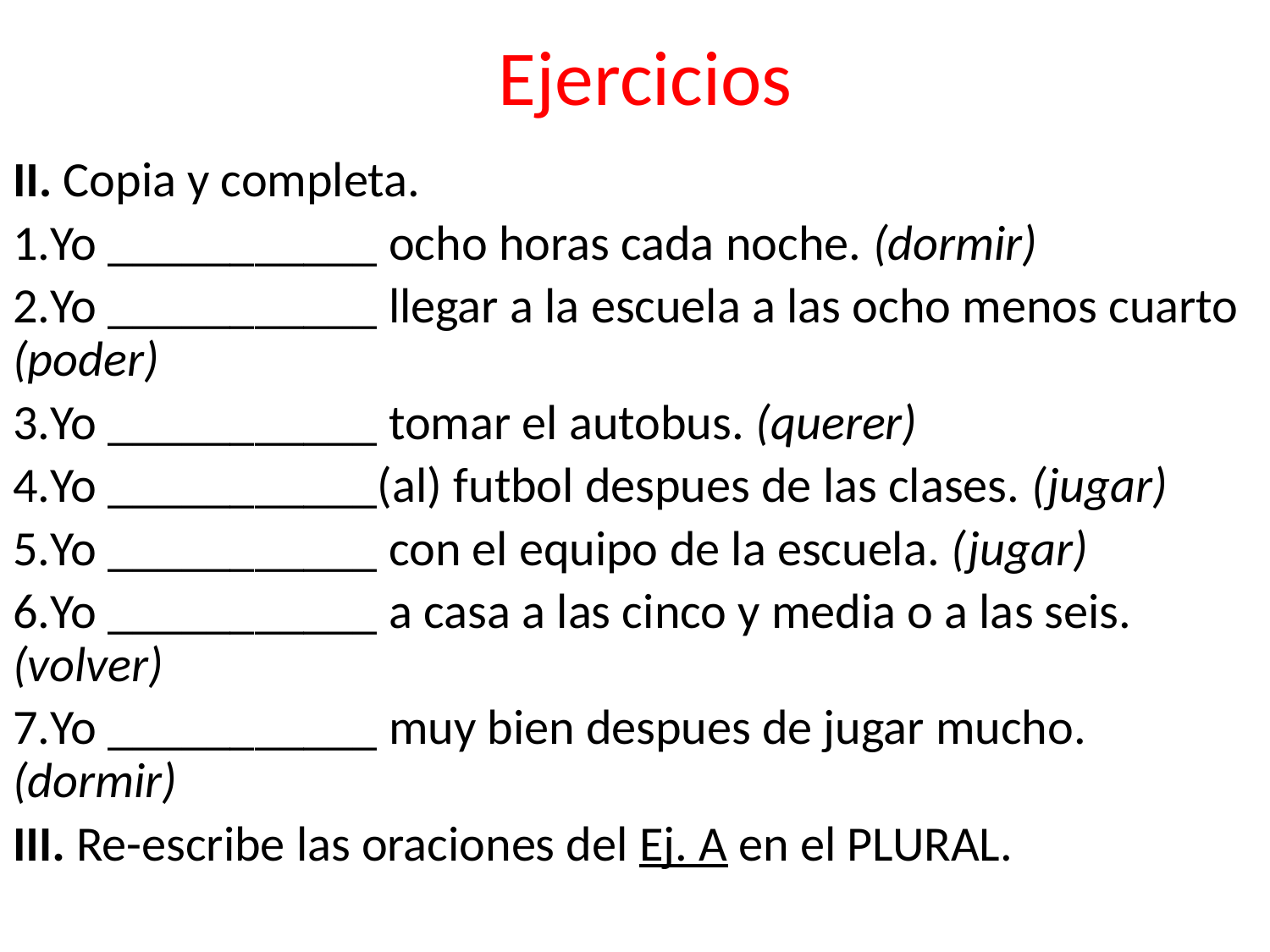

# Ejercicios
II. Copia y completa.
Yo ___________ ocho horas cada noche. (dormir)
Yo ___________ llegar a la escuela a las ocho menos cuarto (poder)
Yo ___________ tomar el autobus. (querer)
Yo ___________(al) futbol despues de las clases. (jugar)
Yo ___________ con el equipo de la escuela. (jugar)
Yo ___________ a casa a las cinco y media o a las seis. (volver)
Yo ___________ muy bien despues de jugar mucho. (dormir)
III. Re-escribe las oraciones del Ej. A en el PLURAL.